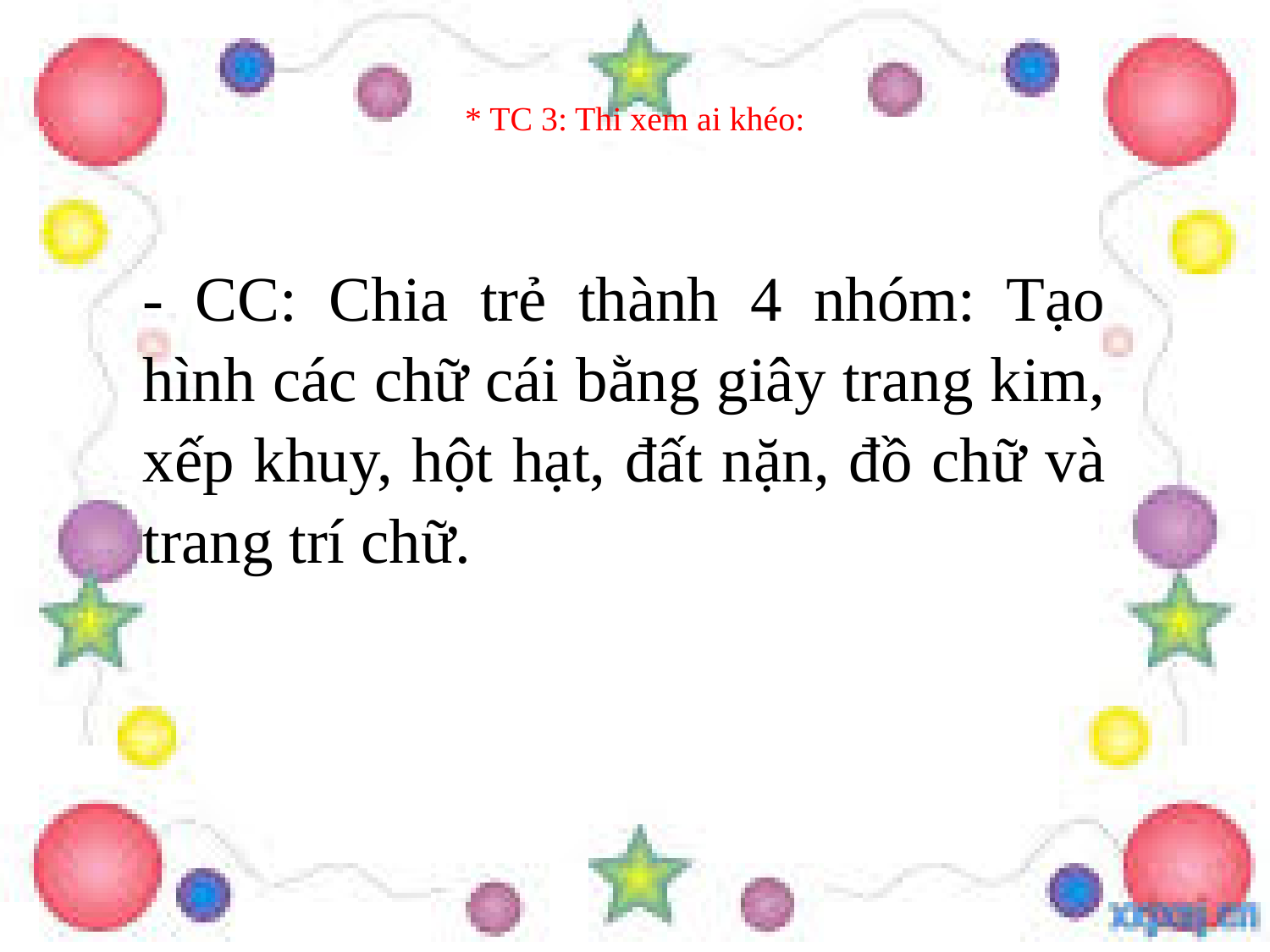

# * TC 3: Thi xem ai khéo:

| - CC: Chia trẻ thành 4 nhóm: Tạo hình các chữ cái bằng giây trang kim, xếp khuy, hột hạt, đất nặn, đồ chữ và trang trí chữ. |
| --- |